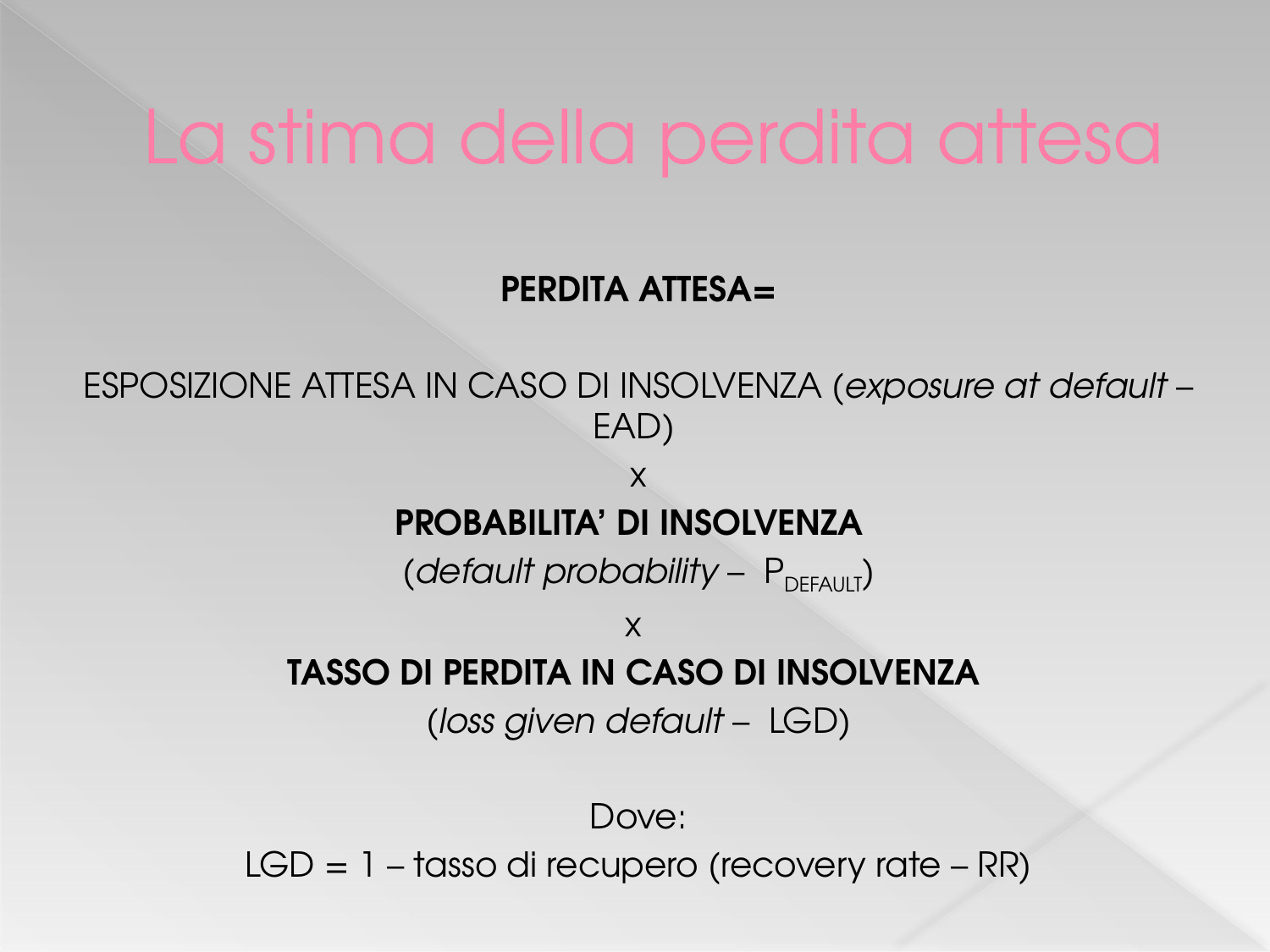

# La stima della perdita attesa
PERDITA ATTESA=

ESPOSIZIONE ATTESA IN CASO DI INSOLVENZA (exposure at default – EAD)
x
PROBABILITA’ DI INSOLVENZA
(default probability –  PDEFAULT)
x
TASSO DI PERDITA IN CASO DI INSOLVENZA
(loss given default –  LGD)

Dove:
LGD = 1 – tasso di recupero (recovery rate – RR)